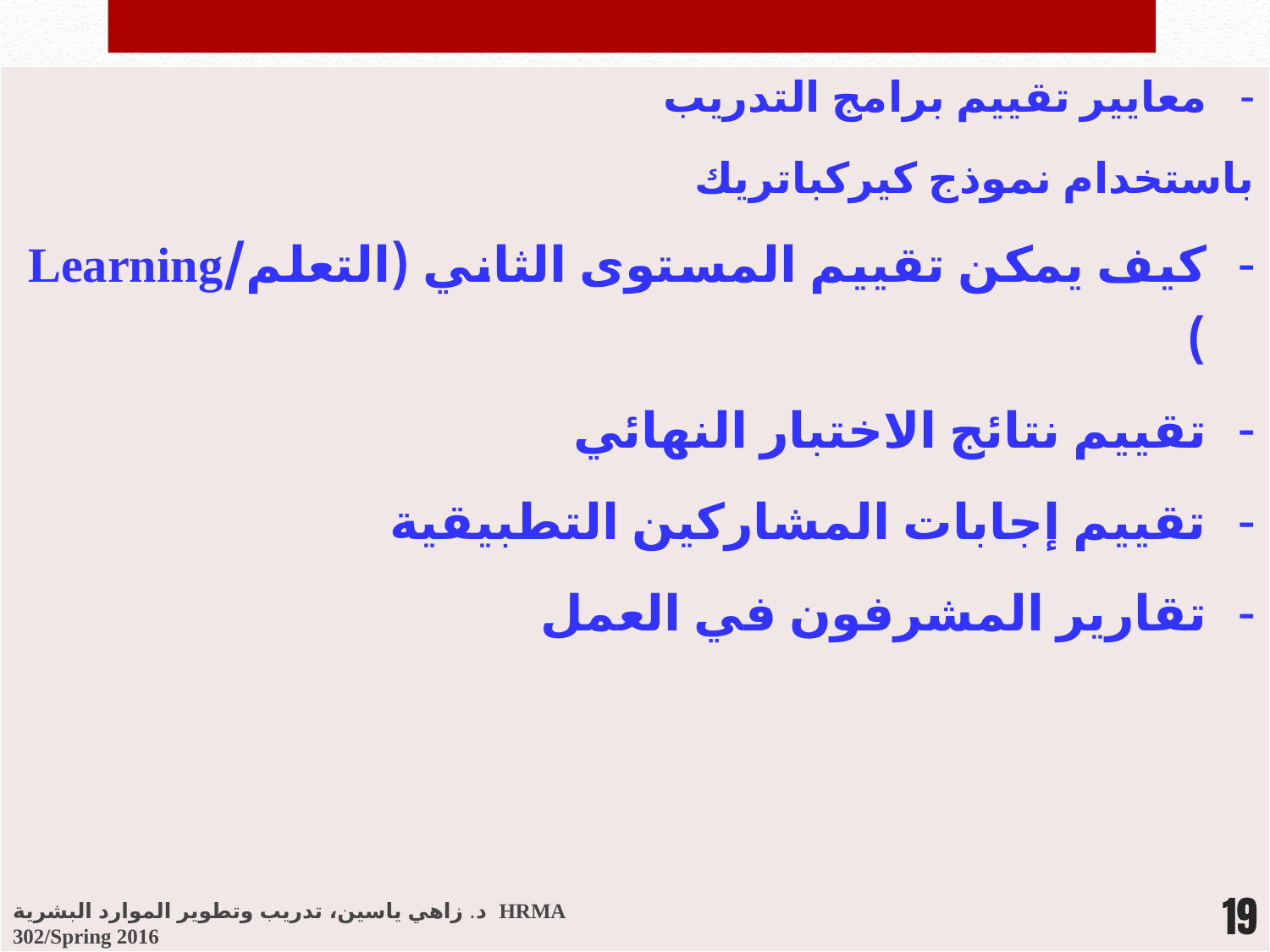

| معايير تقييم برامج التدريب باستخدام نموذج كيركباتريك كيف يمكن تقييم المستوى الثاني (التعلم/Learning ) تقييم نتائج الاختبار النهائي تقييم إجابات المشاركين التطبيقية تقارير المشرفون في العمل |
| --- |
د. زاهي ياسين، تدريب وتطوير الموارد البشرية  HRMA 302/Spring 2016
19